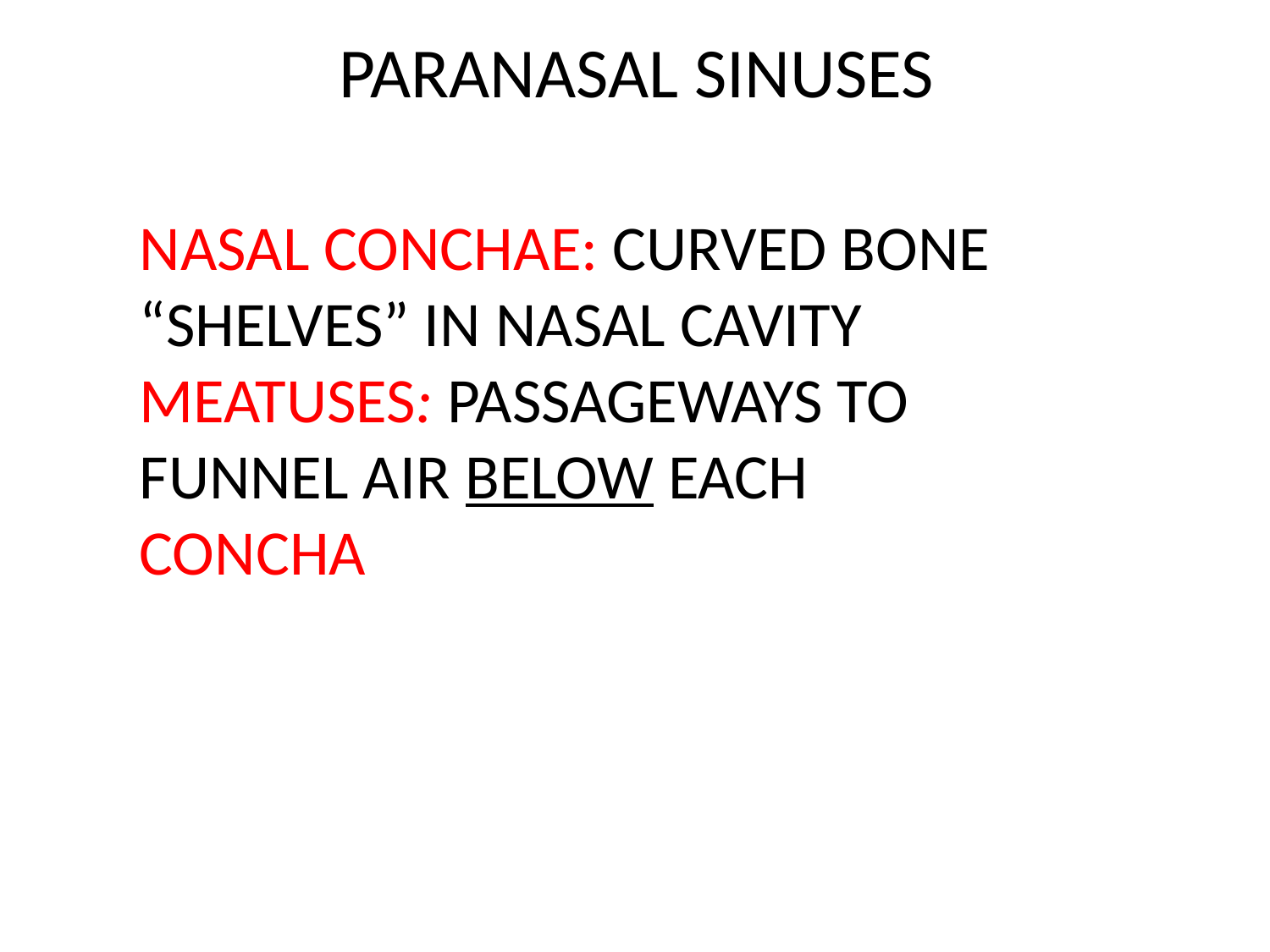

Paranasal Sinuses
Nasal conchae: curved bone “shelves” in nasal cavity
Meatuses: passageways to funnel air below each concha